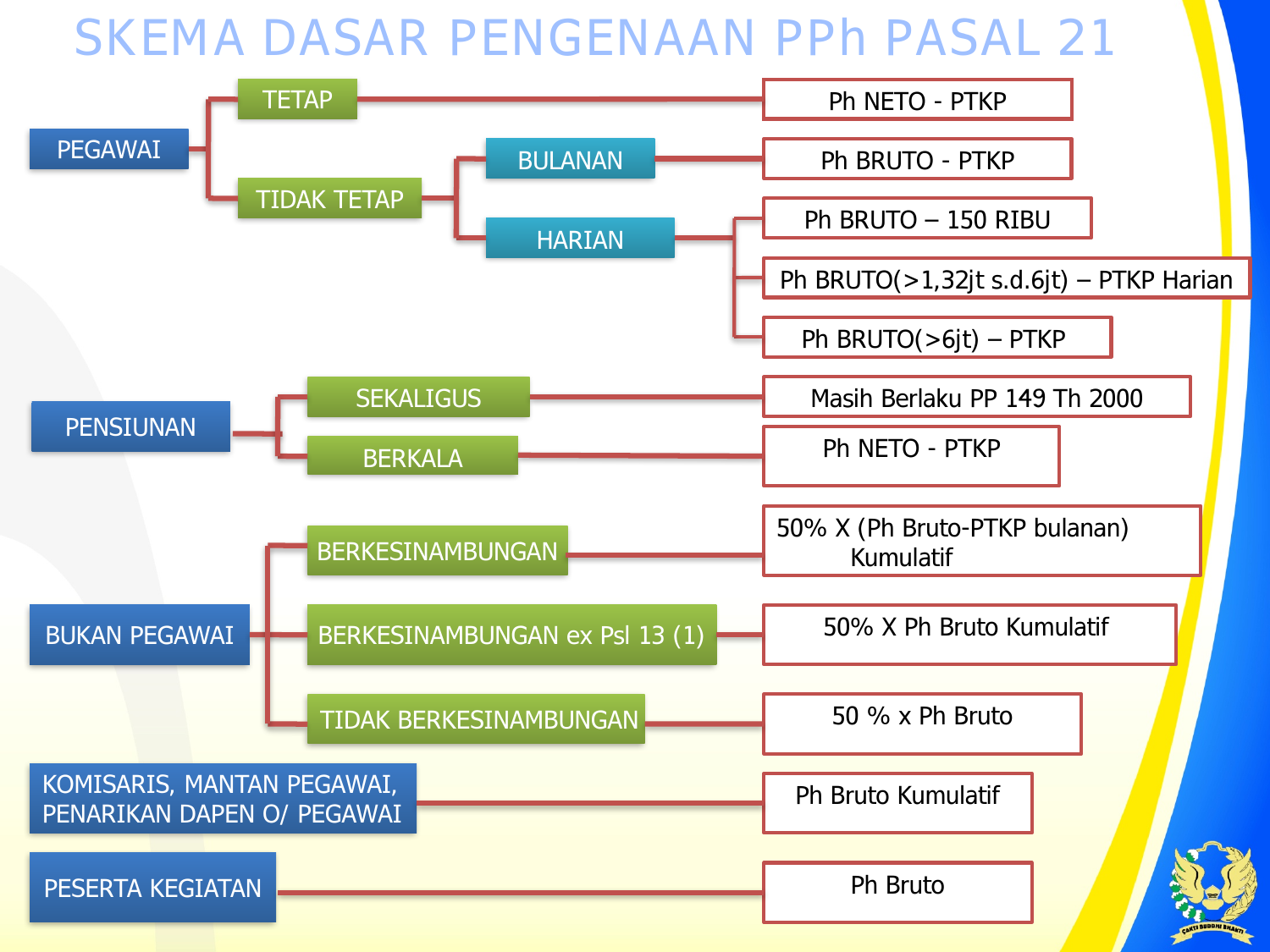

SKEMA DASAR PENGENAAN PPh PASAL 21
TETAP
Ph NETO - PTKP
PEGAWAI
BULANAN
Ph BRUTO - PTKP
TIDAK TETAP
Ph BRUTO – 150 RIBU
HARIAN
Ph BRUTO(>1,32jt s.d.6jt) – PTKP Harian
Ph BRUTO(>6jt) – PTKP
SEKALIGUS
Masih Berlaku PP 149 Th 2000
PENSIUNAN
Ph NETO - PTKP
BERKALA
50% X (Ph Bruto-PTKP bulanan)    Kumulatif
BERKESINAMBUNGAN
BUKAN PEGAWAI
BERKESINAMBUNGAN ex Psl 13 (1)
50% X Ph Bruto Kumulatif
TIDAK BERKESINAMBUNGAN
50 % x Ph Bruto
KOMISARIS, MANTAN PEGAWAI,
PENARIKAN DAPEN O/ PEGAWAI
Ph Bruto Kumulatif
PESERTA KEGIATAN
Ph Bruto